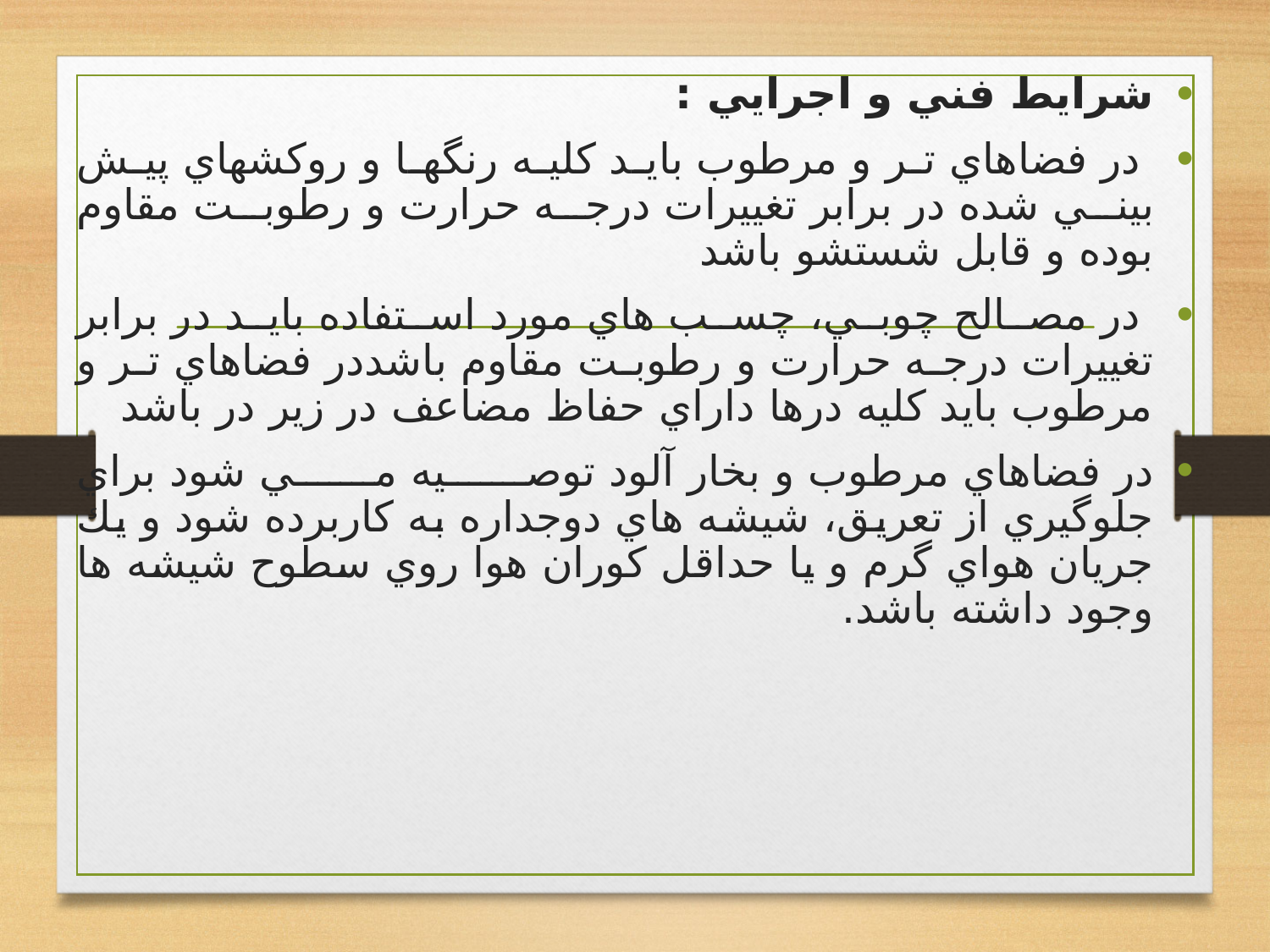

شرايط فني و اجرايي :
 در فضاهاي تر و مرطوب بايد كليه رنگها و روكشهاي پيش بيني شده در برابر تغييرات درجه حرارت و رطوبت مقاوم بوده و قابل شستشو باشد
 در مصالح چوبي، چسب هاي مورد استفاده بايد در برابر تغييرات درجه حرارت و رطوبت مقاوم باشددر فضاهاي تر و مرطوب بايد كليه درها داراي حفاظ مضاعف در زير در باشد
در فضاهاي مرطوب و بخار آلود توصيه مي شود براي جلوگيري از تعريق، شيشه هاي دوجداره به كاربرده شود و يك جريان هواي گرم و يا حداقل كوران هوا روي سطوح شيشه ها وجود داشته باشد.